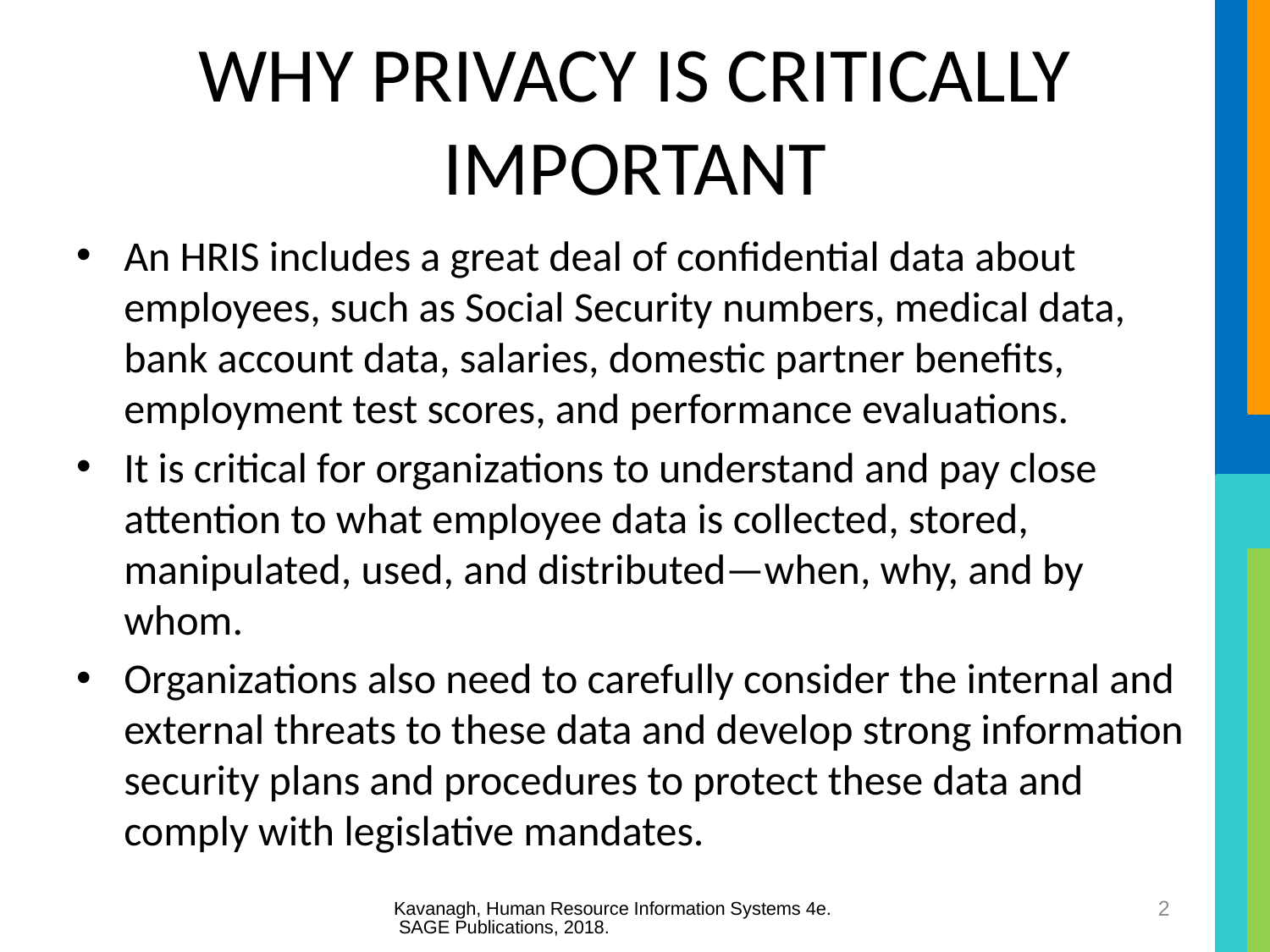

# WHY PRIVACY IS CRITICALLY IMPORTANT
An HRIS includes a great deal of confidential data about employees, such as Social Security numbers, medical data, bank account data, salaries, domestic partner benefits, employment test scores, and performance evaluations.
It is critical for organizations to understand and pay close attention to what employee data is collected, stored, manipulated, used, and distributed—when, why, and by whom.
Organizations also need to carefully consider the internal and external threats to these data and develop strong information security plans and procedures to protect these data and comply with legislative mandates.
Kavanagh, Human Resource Information Systems 4e. SAGE Publications, 2018.
2